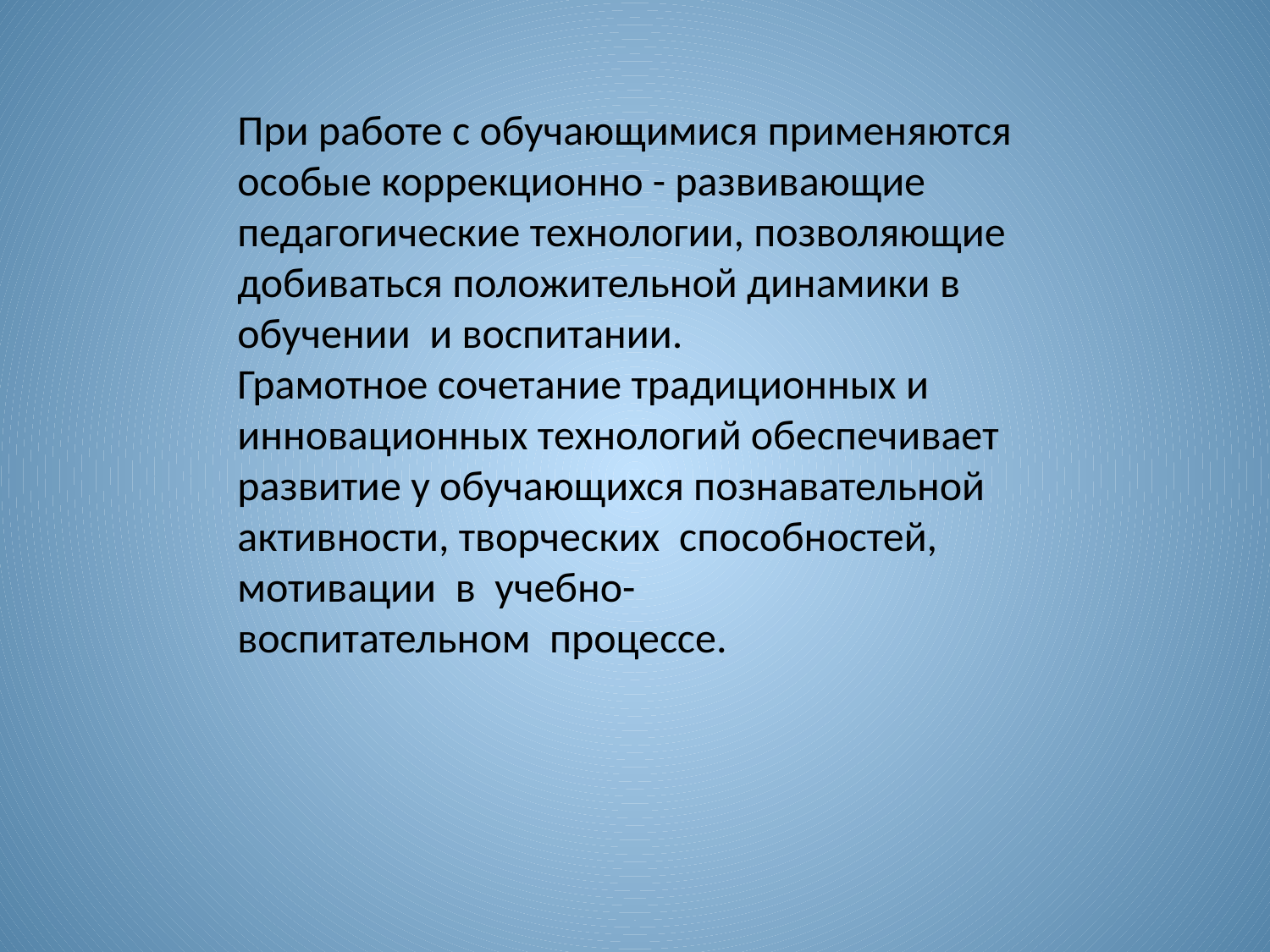

При работе с обучающимися применяются особые коррекционно - развивающие педагогические технологии, позволяющие добиваться положительной динамики в обучении  и воспитании.
Грамотное сочетание традиционных и инновационных технологий обеспечивает развитие у обучающихся познавательной активности, творческих  способностей, мотивации  в  учебно-воспитательном  процессе.